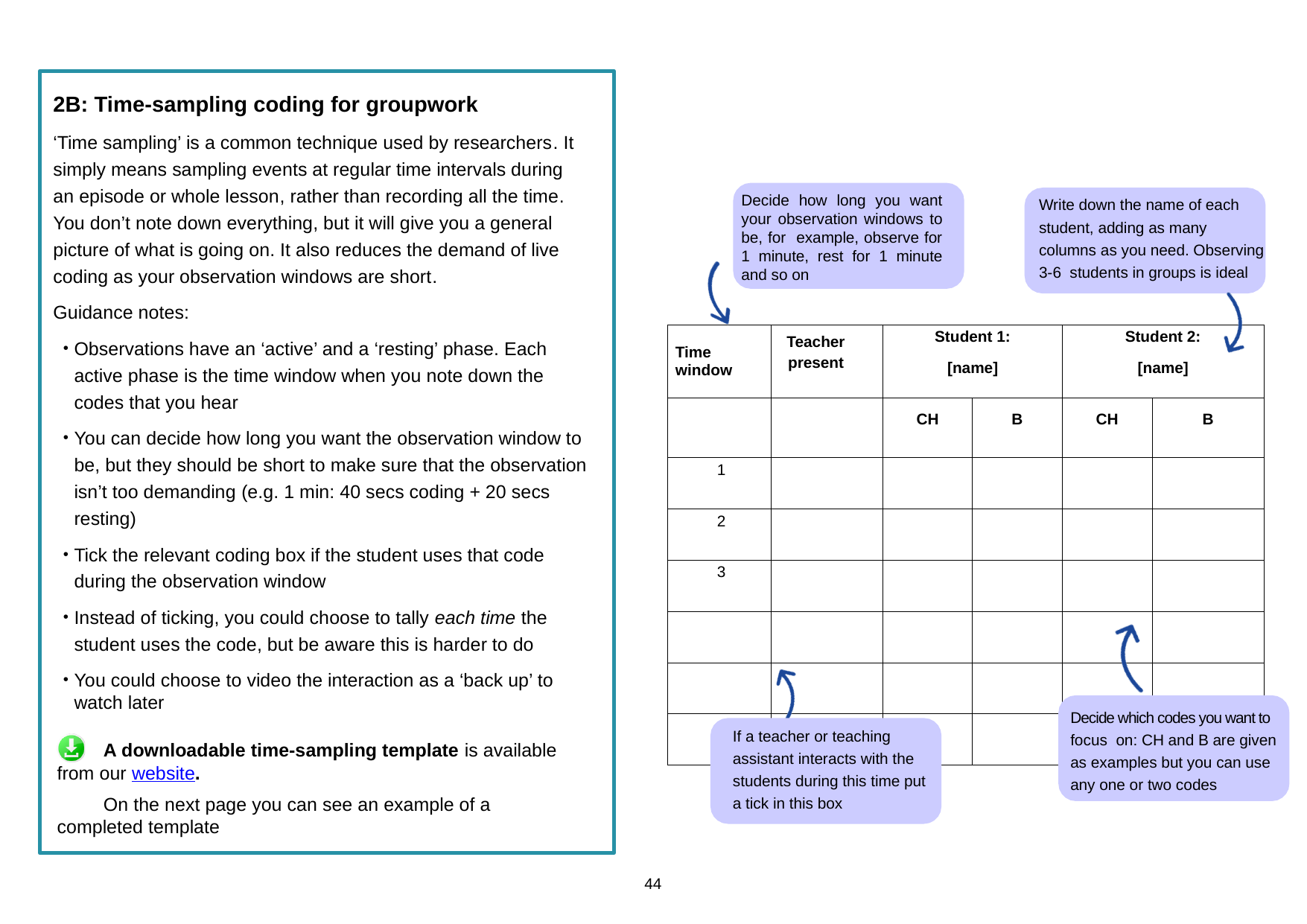

2B: Time-sampling coding for groupwork
‘Time sampling’ is a common technique used by researchers. It simply means sampling events at regular time intervals during an episode or whole lesson, rather than recording all the time. You don’t note down everything, but it will give you a general picture of what is going on. It also reduces the demand of live coding as your observation windows are short.
Guidance notes:
Observations have an ‘active’ and a ‘resting’ phase. Each active phase is the time window when you note down the codes that you hear
You can decide how long you want the observation window to be, but they should be short to make sure that the observation isn’t too demanding (e.g. 1 min: 40 secs coding + 20 secs resting)
Tick the relevant coding box if the student uses that code during the observation window
Instead of ticking, you could choose to tally each time the student uses the code, but be aware this is harder to do
You could choose to video the interaction as a ‘back up’ to watch later

Decide how long you want your observation windows to be, for  example, observe for 1 minute, rest for 1 minute and so on

Write down the name of each
student, adding as many columns as you need. Observing 3-6  students in groups is ideal

| Time window | Teacher present | Student 1: [name] |  | Student 2: [name] |  |
| --- | --- | --- | --- | --- | --- |
|  |  | CH | B | CH | B |
| 1 |  |  |  |  |  |
| 2 |  |  |  |  |  |
| 3 |  |  |  |  |  |
|  |  |  |  |  |  |
|  |  |  |  |  |  |
|  |  |  |  |  |  |

Decide which codes you want to focus  on: CH and B are given as examples but you can use any one or two codes

If a teacher or teaching assistant interacts with the students during this time put a tick in this box

A downloadable time-sampling template is available from our website.
On the next page you can see an example of a completed template
44